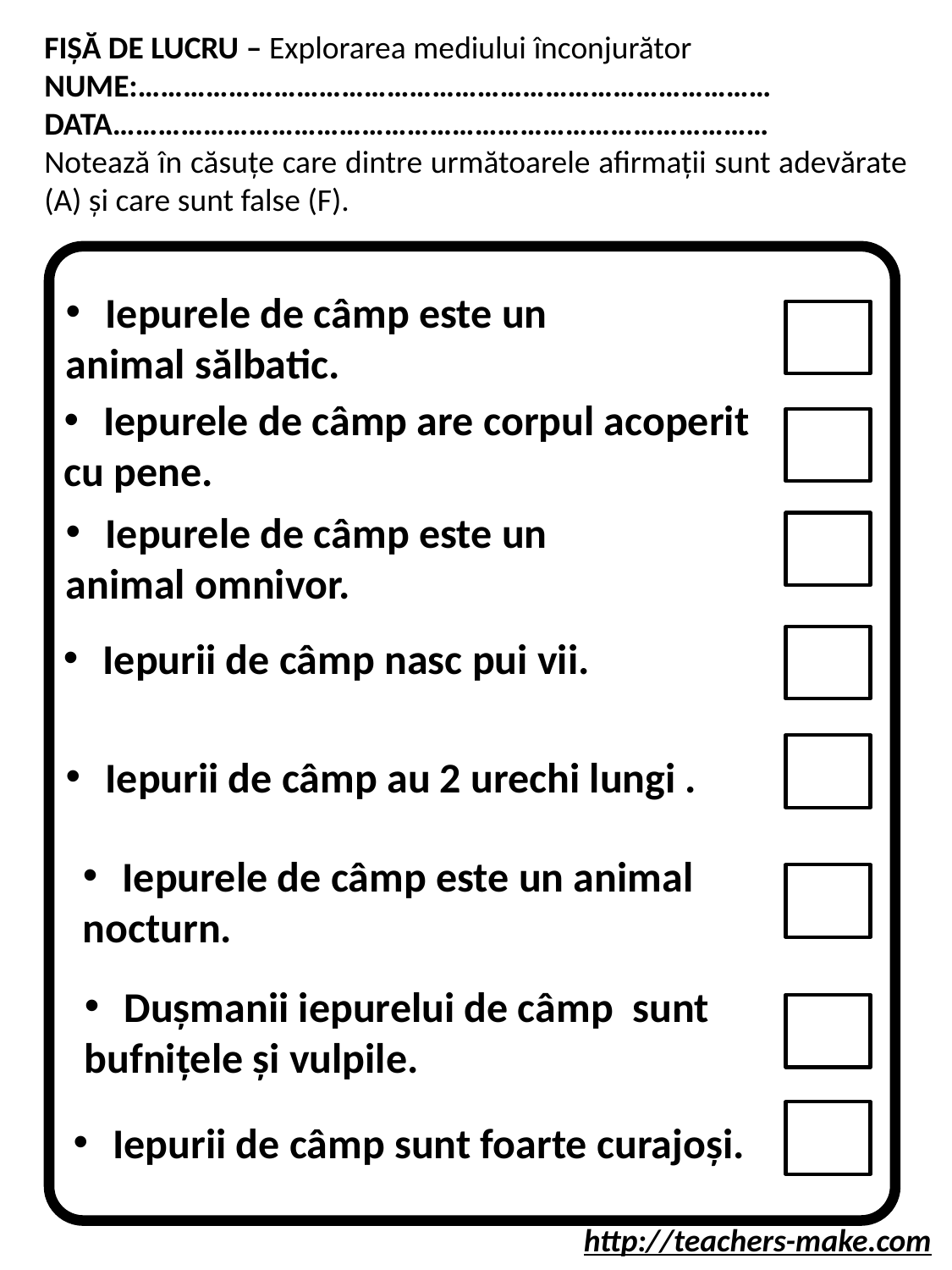

FIȘĂ DE LUCRU – Explorarea mediului înconjurător
NUME:…………………………………………………………………………
DATA……………………………………………………………………………
Notează în căsuțe care dintre următoarele afirmații sunt adevărate (A) și care sunt false (F).

Iepurele de câmp este un
animal sălbatic.

Iepurele de câmp are corpul acoperit
cu pene.

Iepurele de câmp este un
animal omnivor.

Iepurii de câmp nasc pui vii.

Iepurii de câmp au 2 urechi lungi .
Iepurele de câmp este un animal
nocturn.

Dușmanii iepurelui de câmp  sunt
bufnițele și vulpile.

Iepurii de câmp sunt foarte curajoși.
http://teachers-make.com